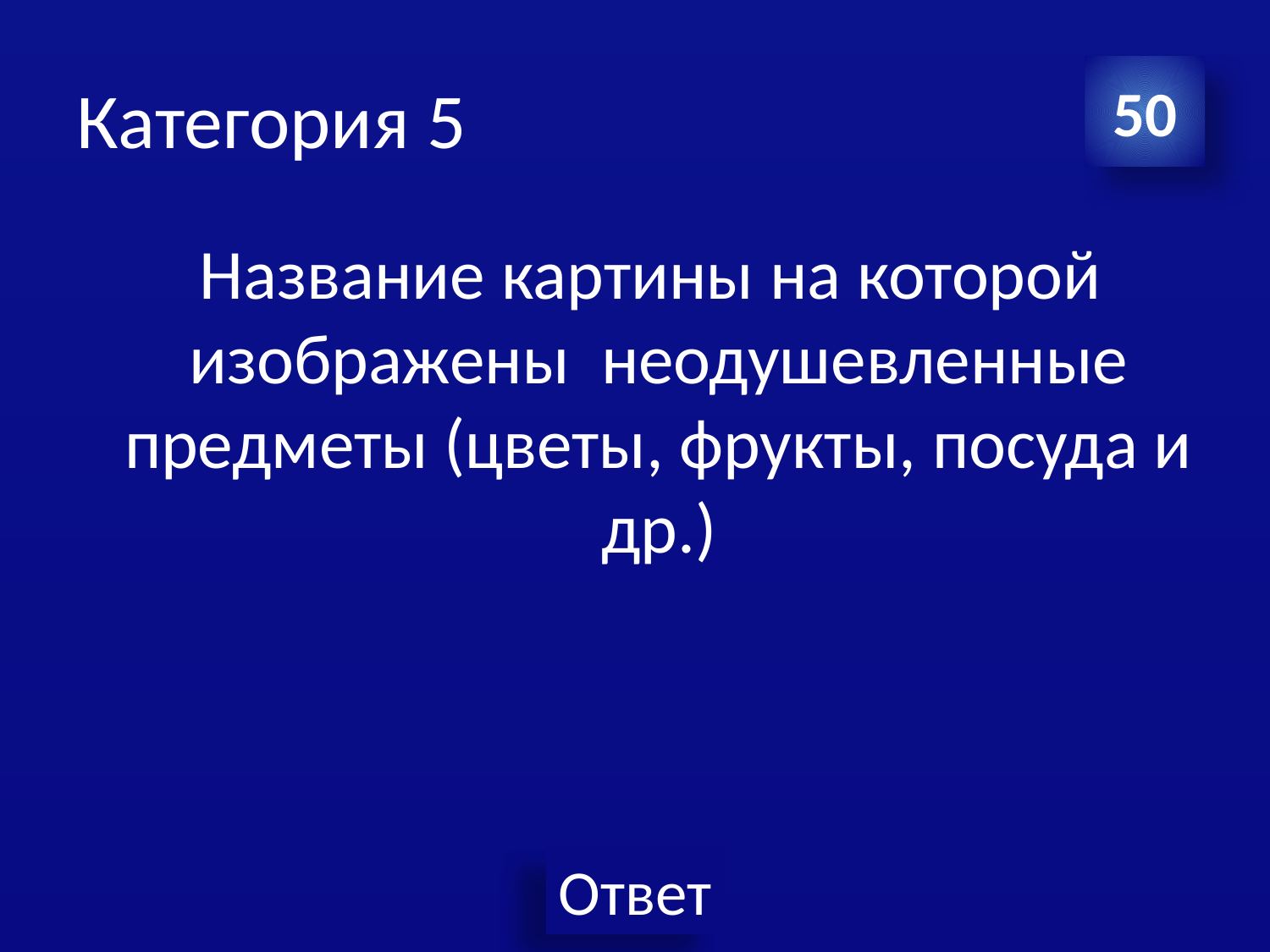

# Категория 5
50
  Название картины на которой изображены  неодушевленные предметы (цветы, фрукты, посуда и др.)